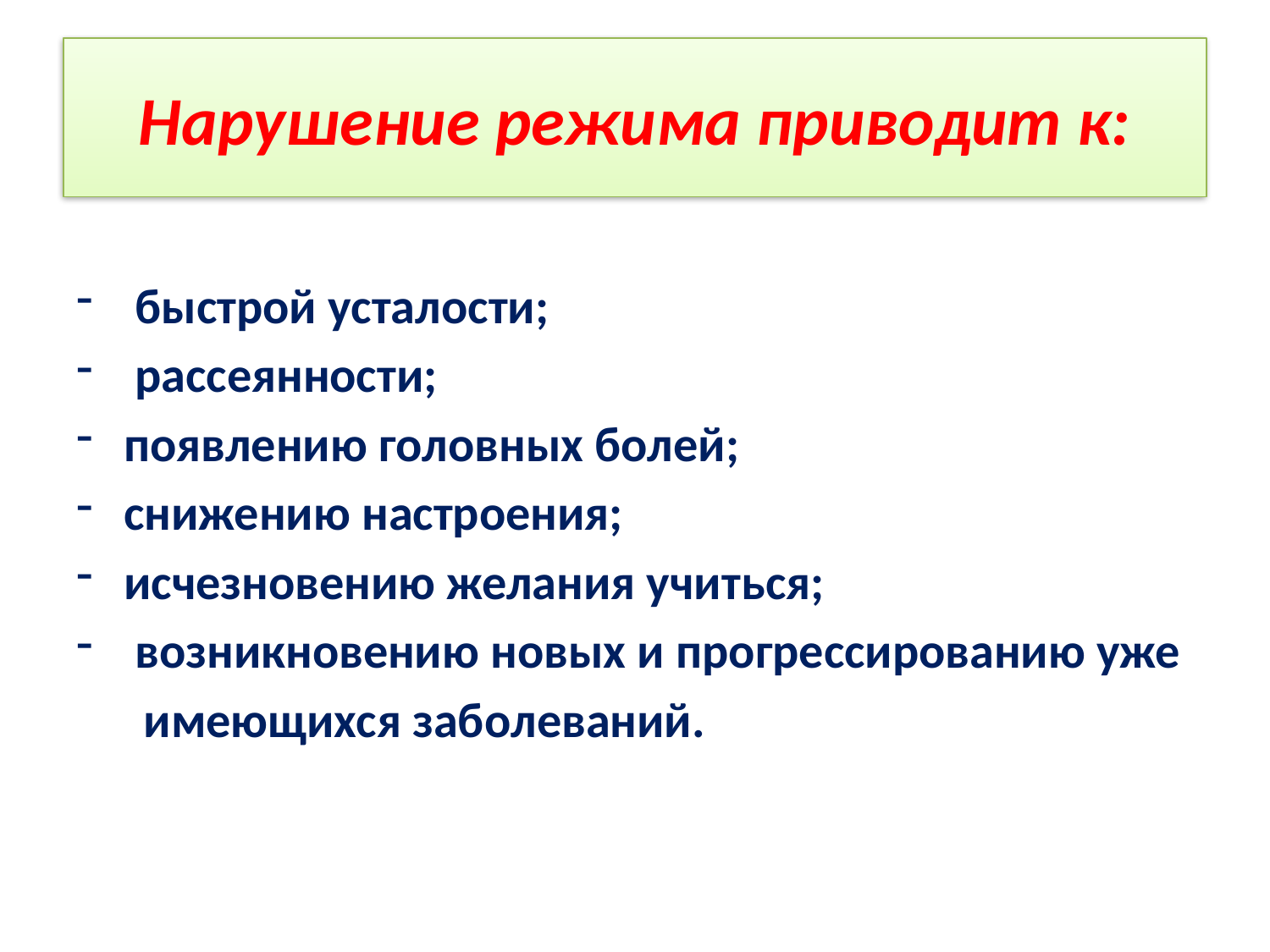

# Нарушение режима приводит к:
 быстрой усталости;
 рассеянности;
появлению головных болей;
снижению настроения;
исчезновению желания учиться;
 возникновению новых и прогрессированию уже
      имеющихся заболеваний.